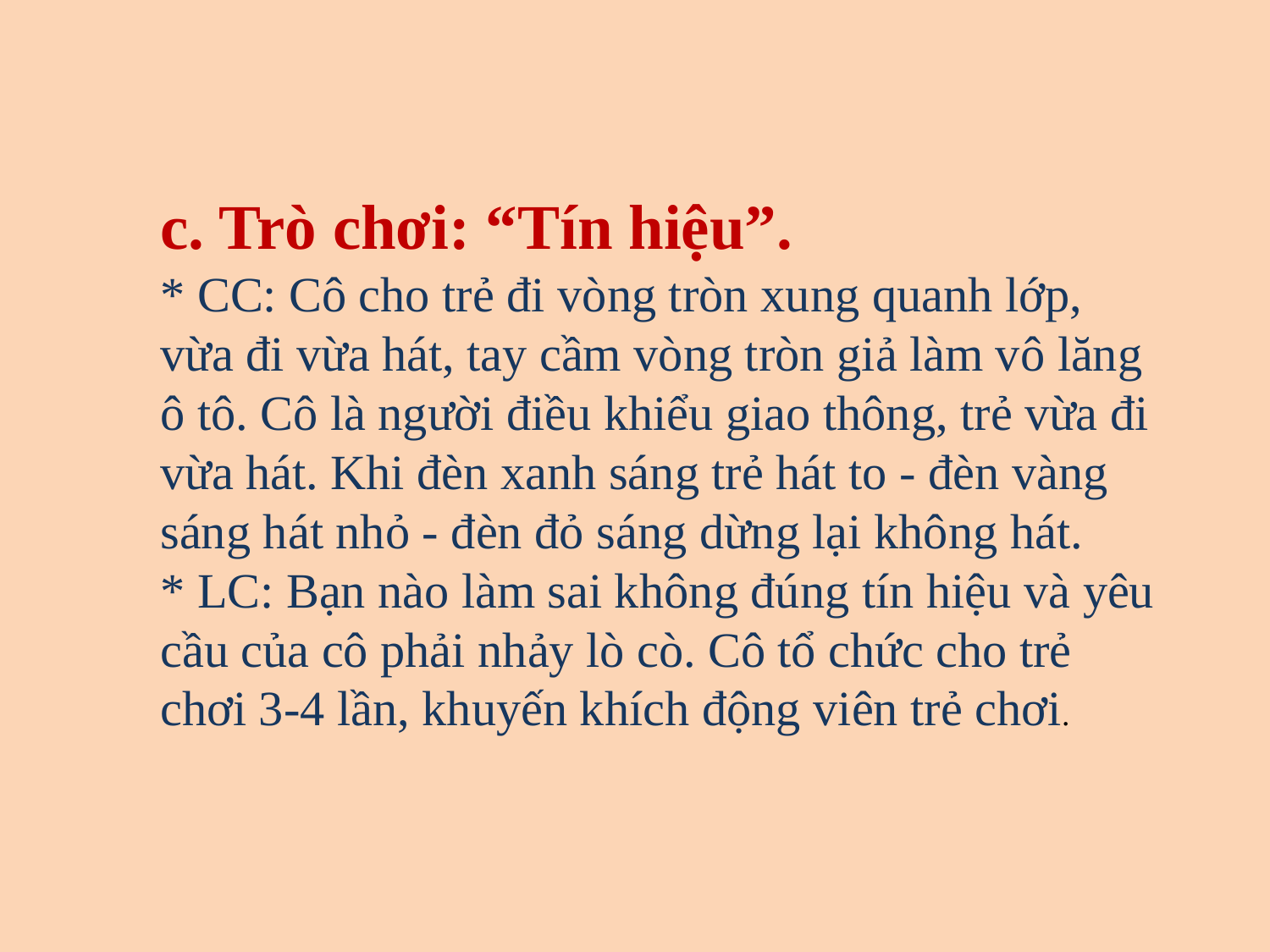

c. Trò chơi: “Tín hiệu”.
* CC: Cô cho trẻ đi vòng tròn xung quanh lớp, vừa đi vừa hát, tay cầm vòng tròn giả làm vô lăng ô tô. Cô là người điều khiểu giao thông, trẻ vừa đi vừa hát. Khi đèn xanh sáng trẻ hát to - đèn vàng sáng hát nhỏ - đèn đỏ sáng dừng lại không hát.
* LC: Bạn nào làm sai không đúng tín hiệu và yêu cầu của cô phải nhảy lò cò. Cô tổ chức cho trẻ chơi 3-4 lần, khuyến khích động viên trẻ chơi.